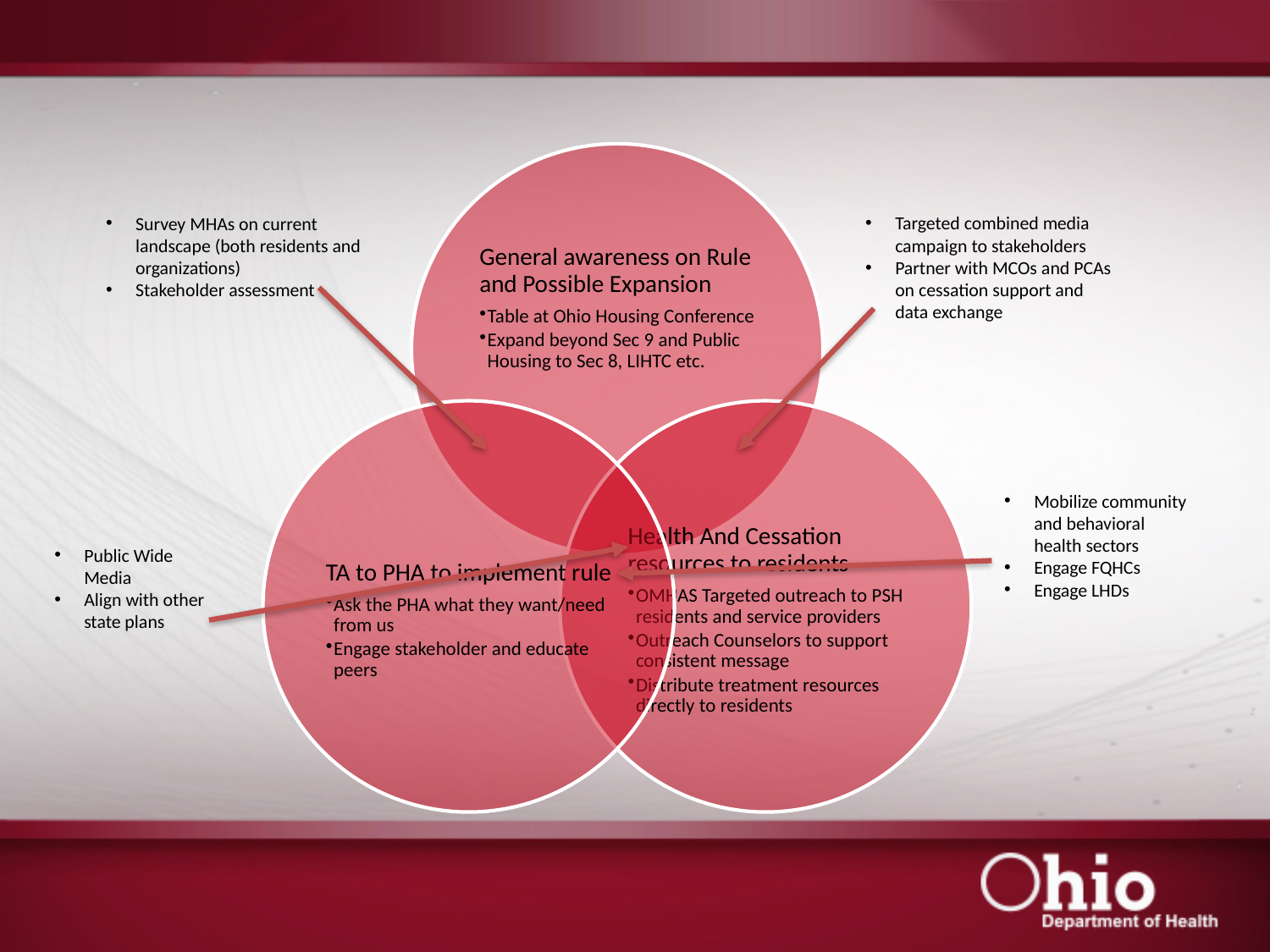

General awareness on Rule and Possible Expansion
Table at Ohio Housing Conference
Expand beyond Sec 9 and Public Housing to Sec 8, LIHTC etc.
Health And Cessation resources to residents
OMHAS Targeted outreach to PSH residents and service providers
Outreach Counselors to support consistent message
Distribute treatment resources directly to residents
TA to PHA to implement rule
Ask the PHA what they want/need from us
Engage stakeholder and educate peers
Targeted combined media campaign to stakeholders
Partner with MCOs and PCAs on cessation support and data exchange

Survey MHAs on current landscape (both residents and organizations)
Stakeholder assessment

Mobilize community and behavioral health sectors
Engage FQHCs
Engage LHDs
Public Wide Media
Align with other state plans